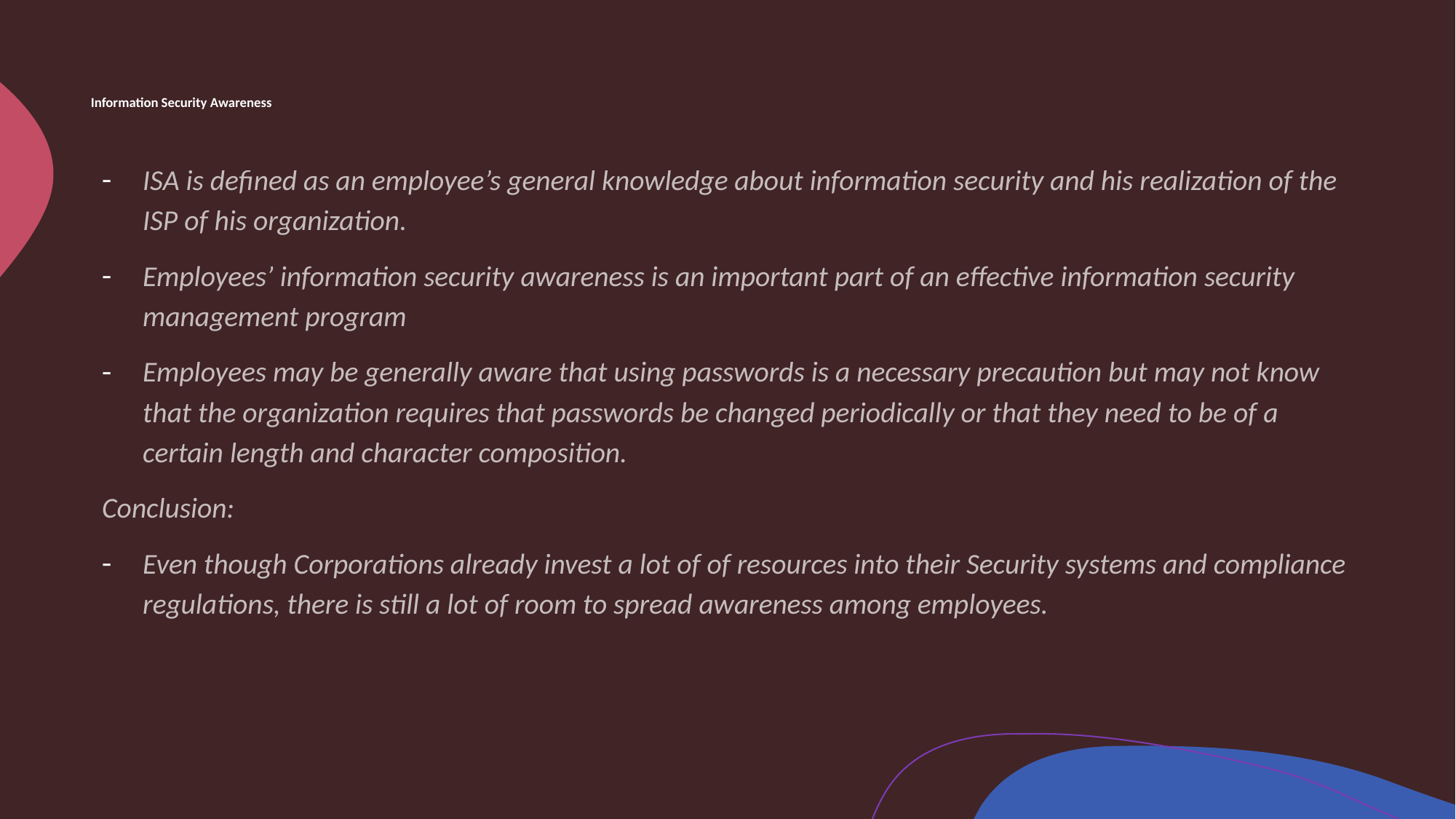

# Information Security Awareness
ISA is defined as an employee’s general knowledge about information security and his realization of the ISP of his organization.
Employees’ information security awareness is an important part of an effective information security management program
Employees may be generally aware that using passwords is a necessary precaution but may not know that the organization requires that passwords be changed periodically or that they need to be of a certain length and character composition.
Conclusion:
Even though Corporations already invest a lot of of resources into their Security systems and compliance regulations, there is still a lot of room to spread awareness among employees.